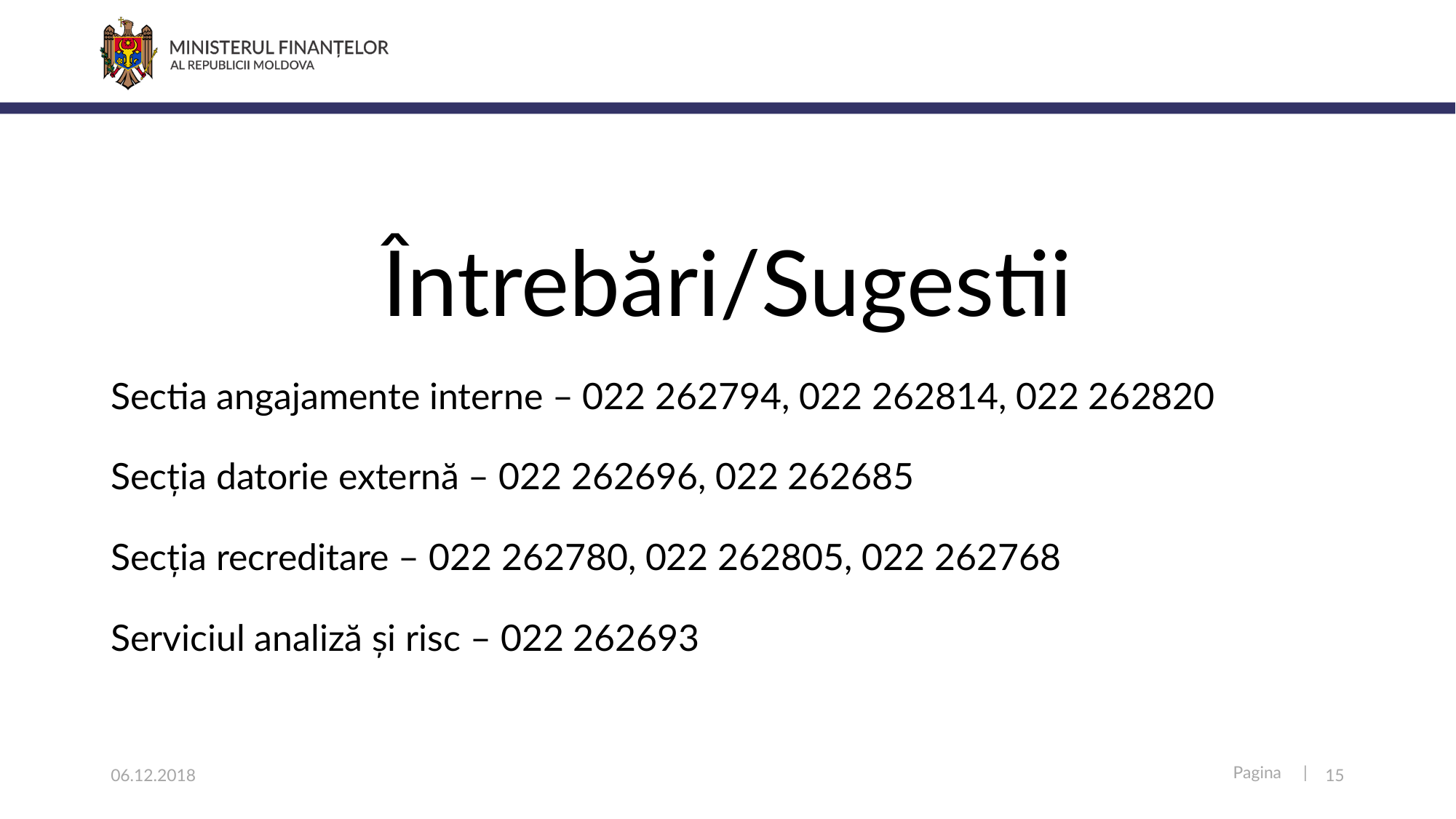

#
Întrebări/Sugestii
Sectia angajamente interne – 022 262794, 022 262814, 022 262820
Secția datorie externă – 022 262696, 022 262685
Secția recreditare – 022 262780, 022 262805, 022 262768
Serviciul analiză și risc – 022 262693
06.12.2018
15